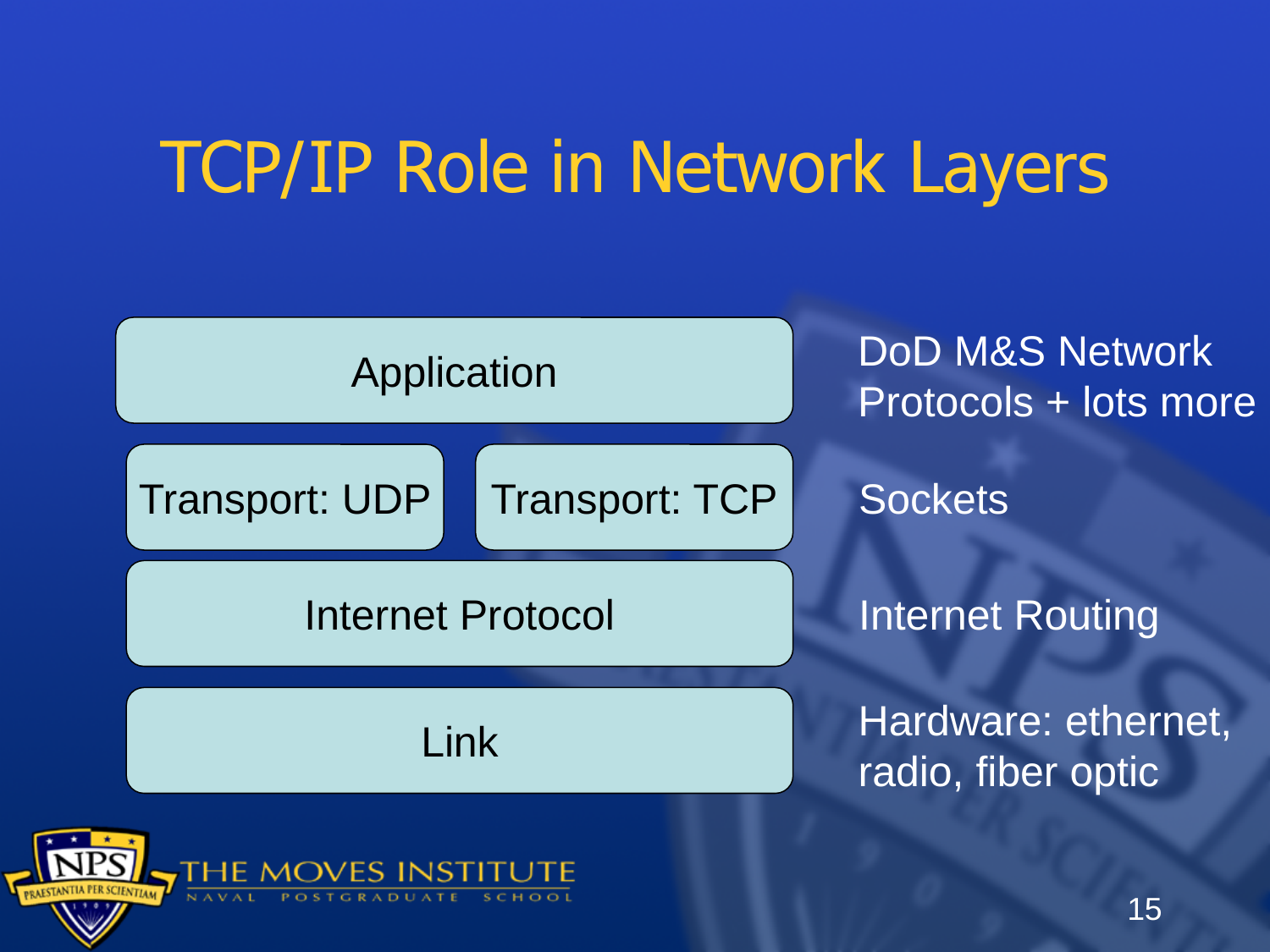

# TCP/IP Role in Network Layers
Application
DoD M&S Network
Protocols + lots more
Transport: UDP
Transport: TCP
Sockets
Internet Protocol
Internet Routing
Link
Hardware: ethernet,
radio, fiber optic
15